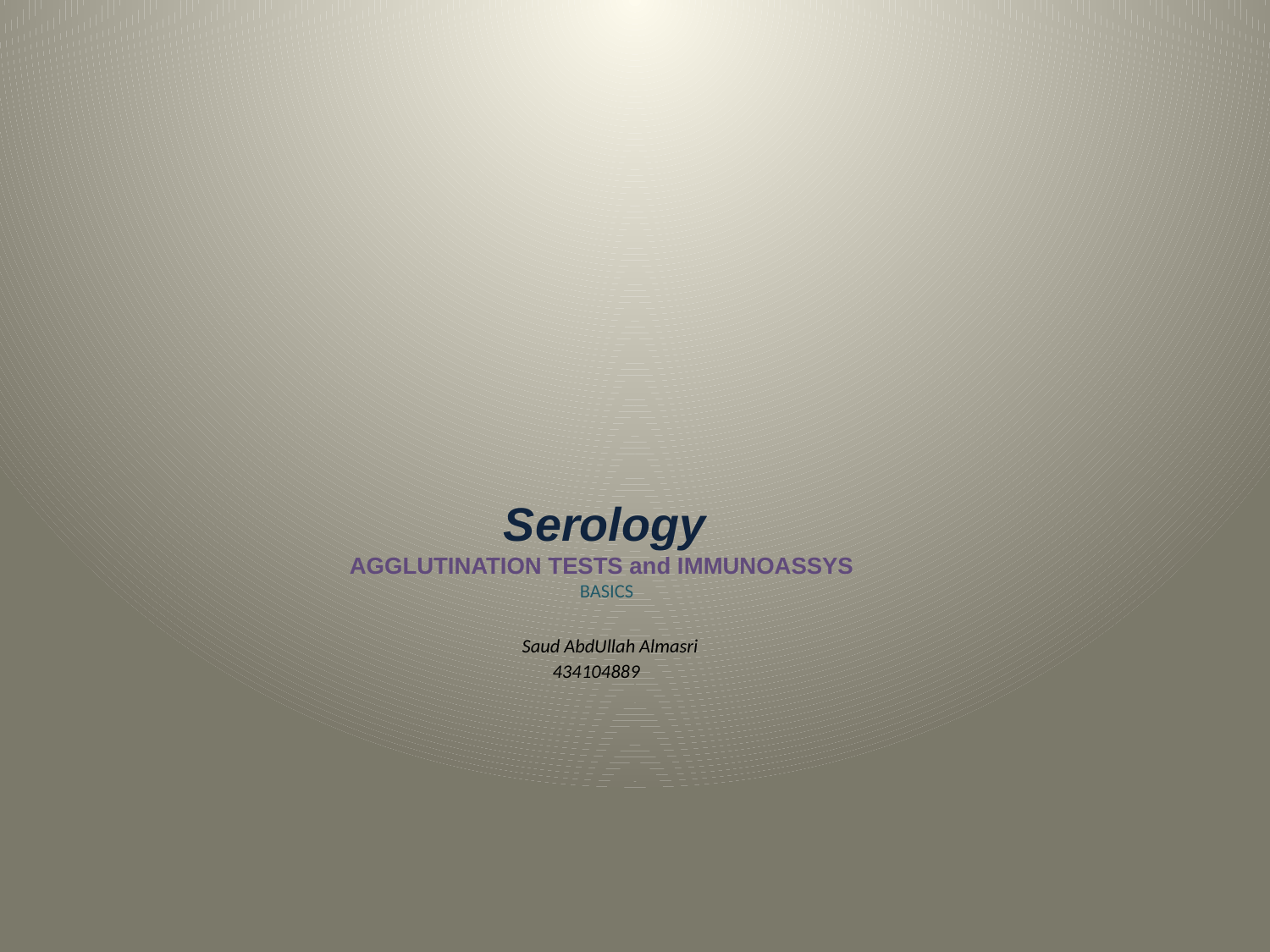

# Serology AGGLUTINATION TESTS and IMMUNOASSYS BASICS Saud AbdUllah Almasri 434104889